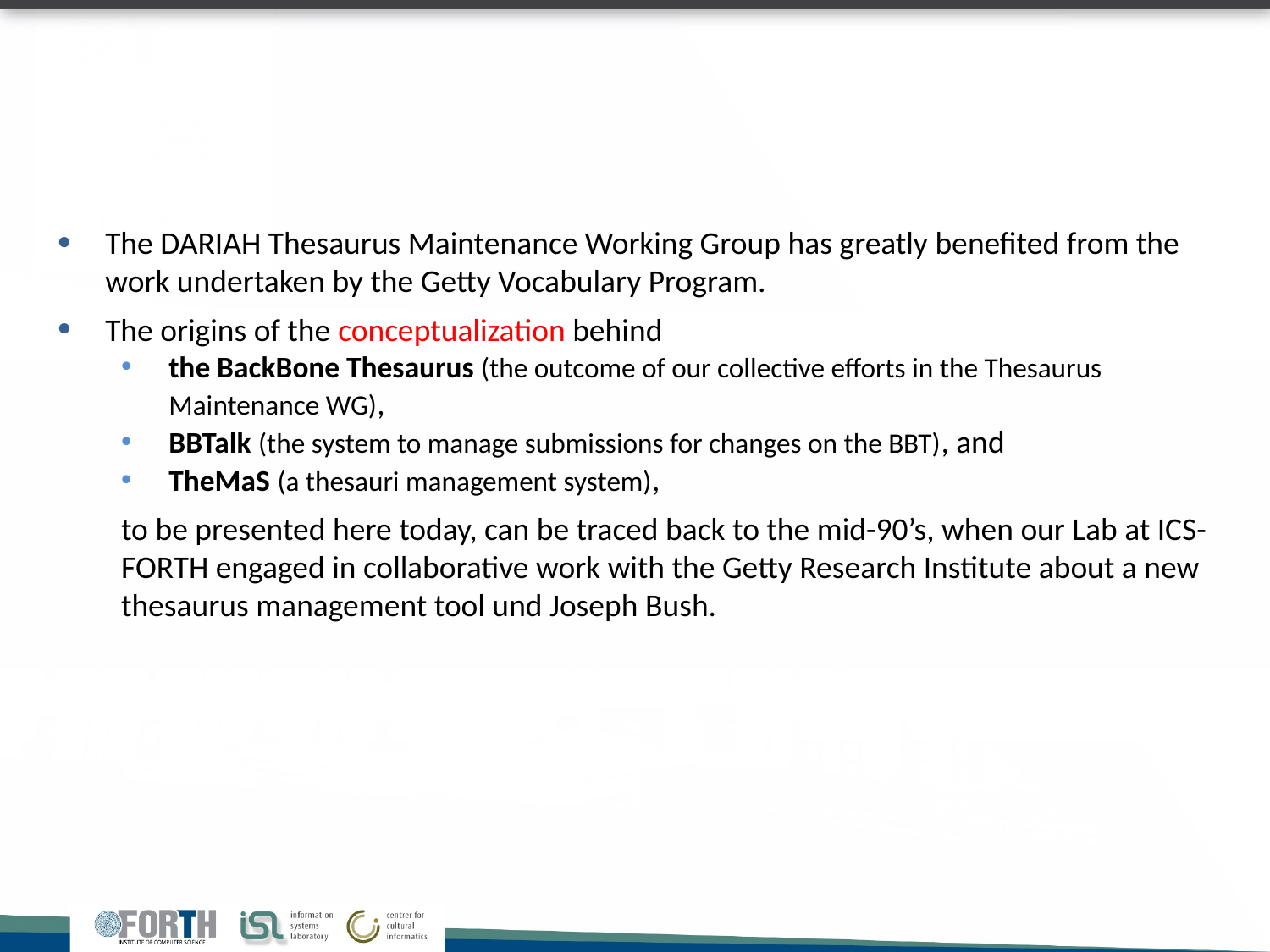

The DARIAH Thesaurus Maintenance Working Group has greatly benefited from the work undertaken by the Getty Vocabulary Program.
The origins of the conceptualization behind
the BackBone Thesaurus (the outcome of our collective efforts in the Thesaurus Maintenance WG),
BBTalk (the system to manage submissions for changes on the BBT), and
TheMaS (a thesauri management system),
to be presented here today, can be traced back to the mid-90’s, when our Lab at ICS-FORTH engaged in collaborative work with the Getty Research Institute about a new thesaurus management tool und Joseph Bush.